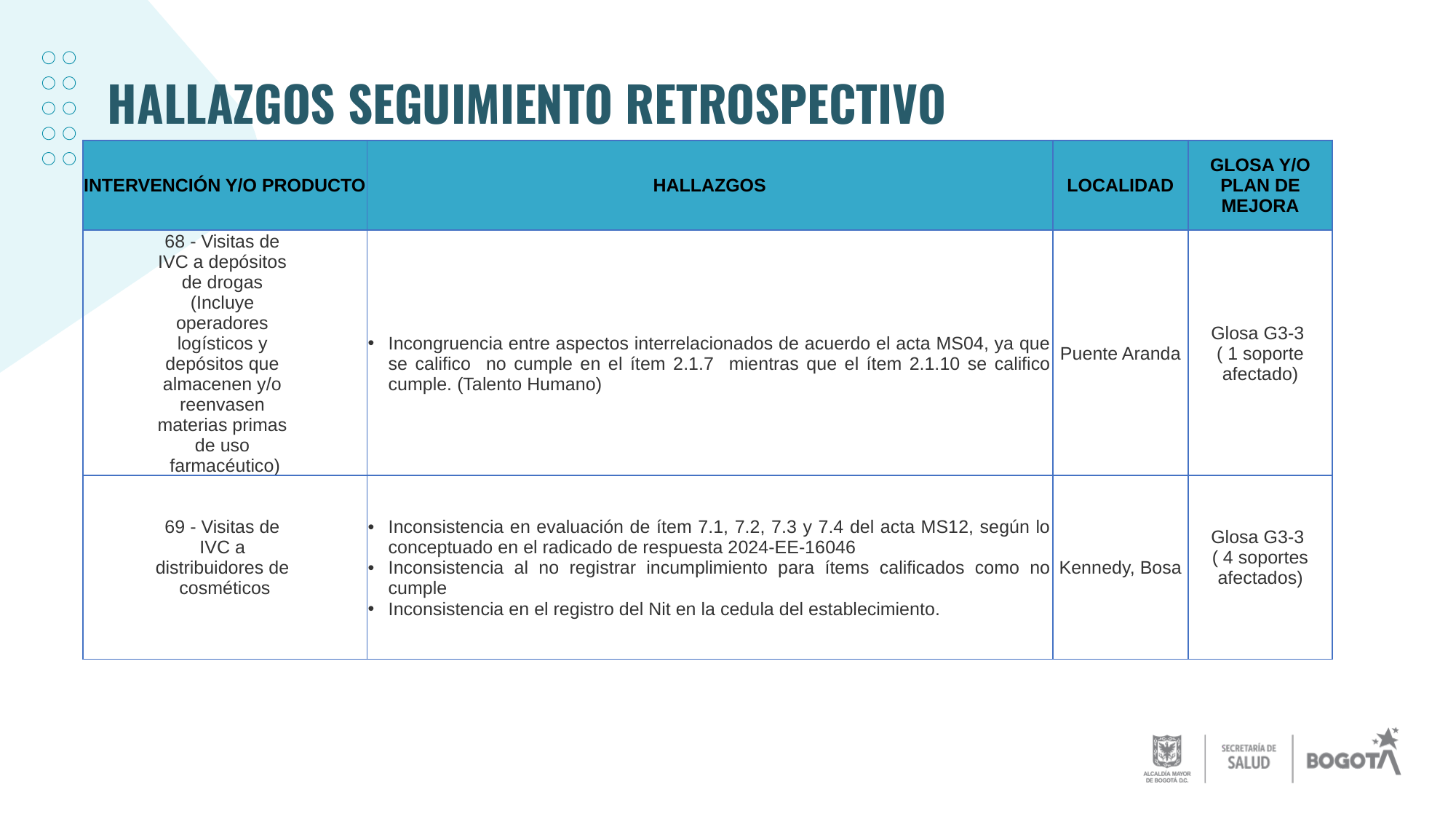

# HALLAZGOS SEGUIMIENTO RETROSPECTIVO
| INTERVENCIÓN Y/O PRODUCTO | HALLAZGOS | LOCALIDAD | GLOSA Y/O PLAN DE MEJORA |
| --- | --- | --- | --- |
| 68 - Visitas de IVC a depósitos de drogas (Incluye operadores logísticos y depósitos que almacenen y/o reenvasen materias primas de uso farmacéutico) | Incongruencia entre aspectos interrelacionados de acuerdo el acta MS04, ya que se califico no cumple en el ítem 2.1.7 mientras que el ítem 2.1.10 se califico cumple. (Talento Humano) | Puente Aranda | Glosa G3-3 ( 1 soporte afectado) |
| 69 - Visitas de IVC a distribuidores de cosméticos | Inconsistencia en evaluación de ítem 7.1, 7.2, 7.3 y 7.4 del acta MS12, según lo conceptuado en el radicado de respuesta 2024-EE-16046 Inconsistencia al no registrar incumplimiento para ítems calificados como no cumple Inconsistencia en el registro del Nit en la cedula del establecimiento. | Kennedy, Bosa | Glosa G3-3 ( 4 soportes afectados) |